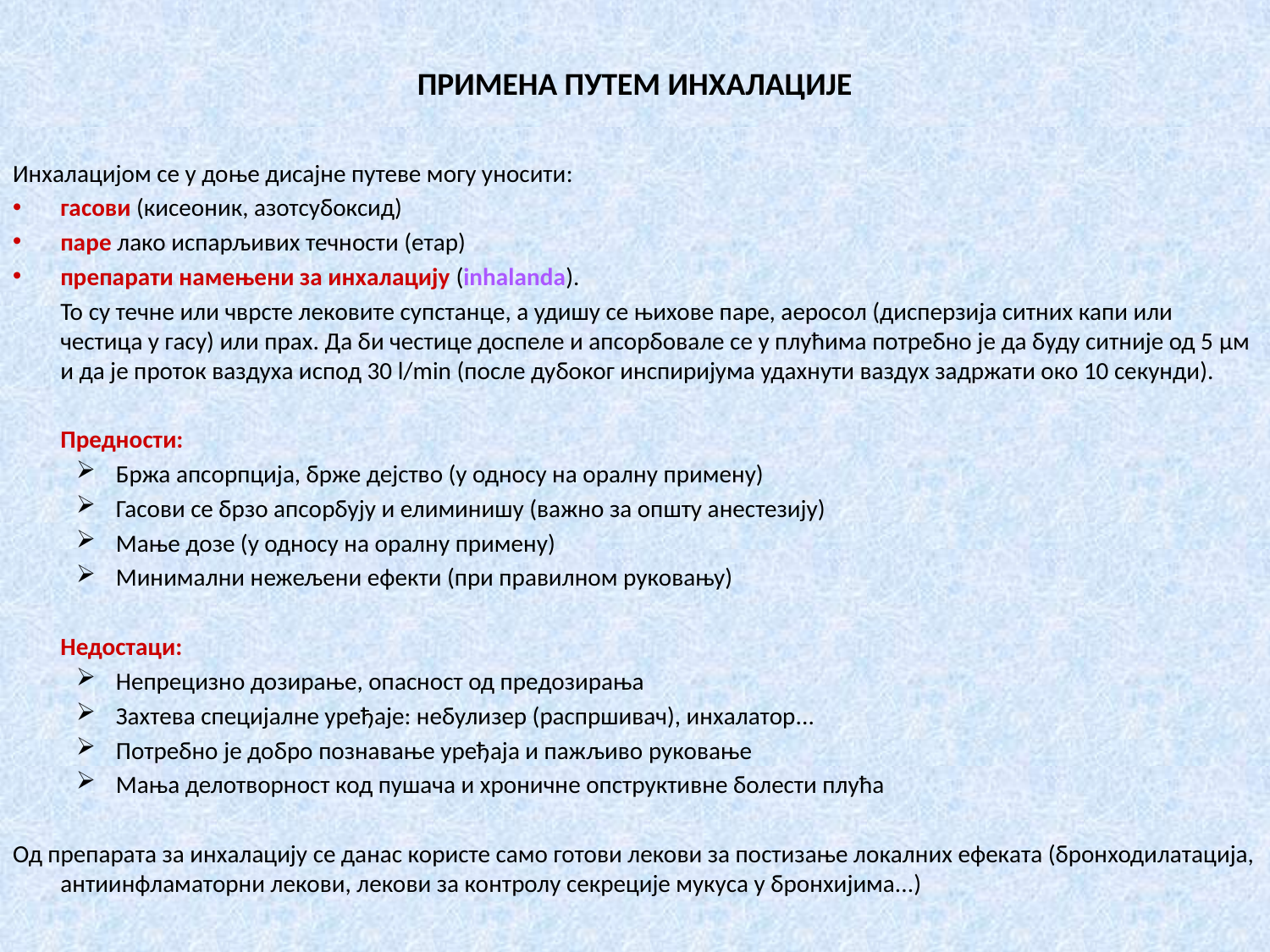

# ПРИМЕНА ПУТЕМ ИНХАЛАЦИЈЕ

Инхалацијом се у доње дисајне путеве могу уносити:
гасови (кисеоник, азотсубоксид)
паре лако испарљивих течности (етар)
препарати намењени за инхалацију (inhalanda).
	То су течне или чврсте лековите супстанце, а удишу се њихове паре, аеросол (дисперзија ситних капи или честица у гасу) или прах. Да би честице доспеле и апсорбовале се у плућима потребно је да буду ситније од 5 μм и да је проток ваздуха испод 30 l/min (после дубоког инспиријума удахнути ваздух задржати око 10 секунди).

	Предности:
Бржа апсорпција, брже дејство (у односу на оралну примену)
Гасови се брзо апсорбују и елиминишу (важно за општу анестезију)
Мање дозе (у односу на оралну примену)
Минимални нежељени ефекти (при правилном руковању)

	Недостаци:
Непрецизно дозирање, опасност од предозирања
Захтева специјалне уређаје: небулизер (распршивач), инхалатор...
Потребно је добро познавање уређаја и пажљиво руковање
Мања делотворност код пушача и хроничне опструктивне болести плућа

Од препарата за инхалацију се данас користе само готови лекови за постизање локалних ефеката (бронходилатација, антиинфламаторни лекови, лекови за контролу секреције мукуса у бронхијима...)